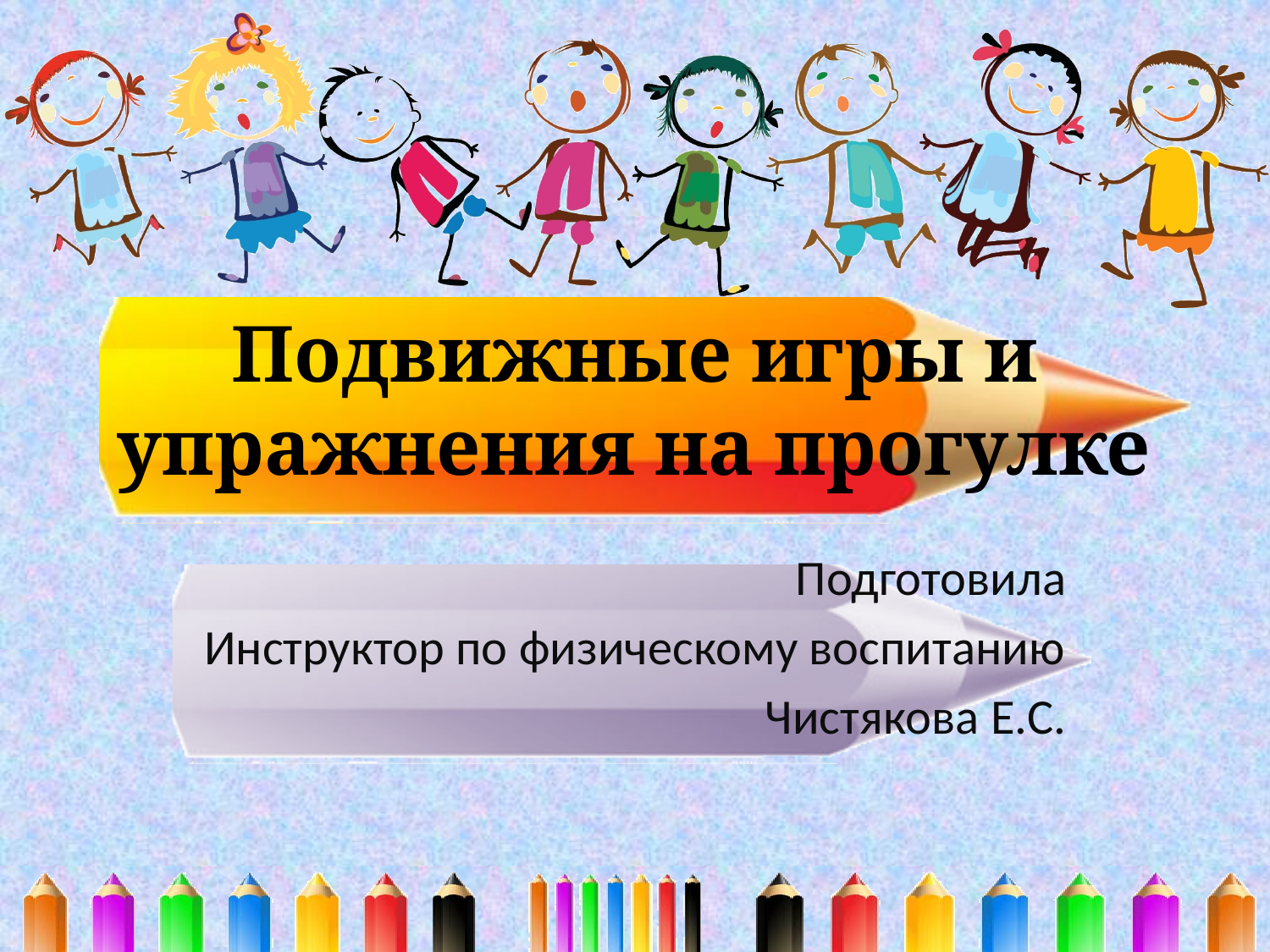

# Подвижные игры и упражнения на прогулке
Подготовила
Инструктор по физическому воспитанию
Чистякова Е.С.